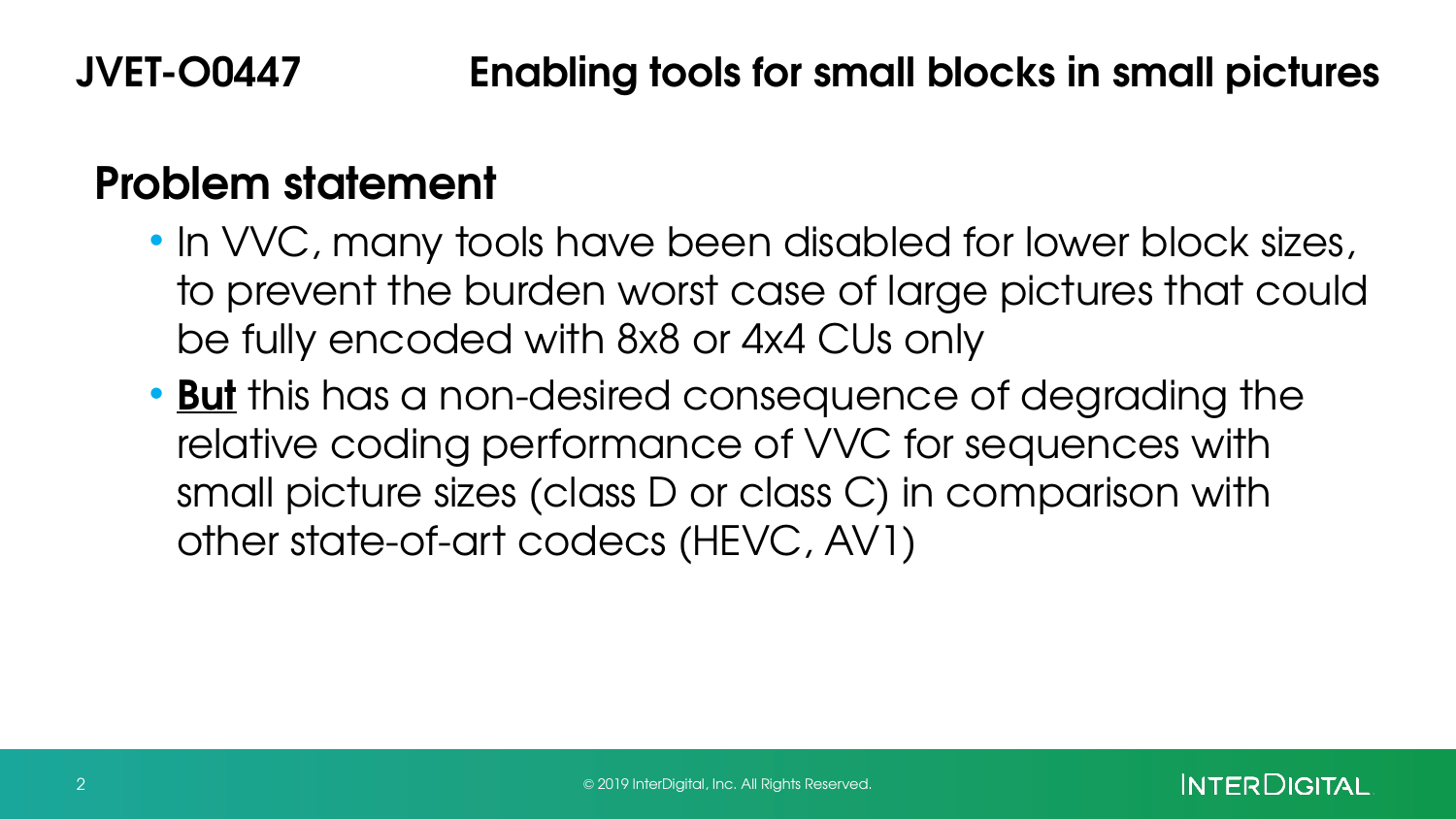

# JVET-O0447	         Enabling tools for small blocks in small pictures
Problem statement
In VVC, many tools have been disabled for lower block sizes, to prevent the burden worst case of large pictures that could be fully encoded with 8x8 or 4x4 CUs only
But this has a non-desired consequence of degrading the relative coding performance of VVC for sequences with small picture sizes (class D or class C) in comparison with other state-of-art codecs (HEVC, AV1)

2
© 2019 InterDigital, Inc. All Rights Reserved.